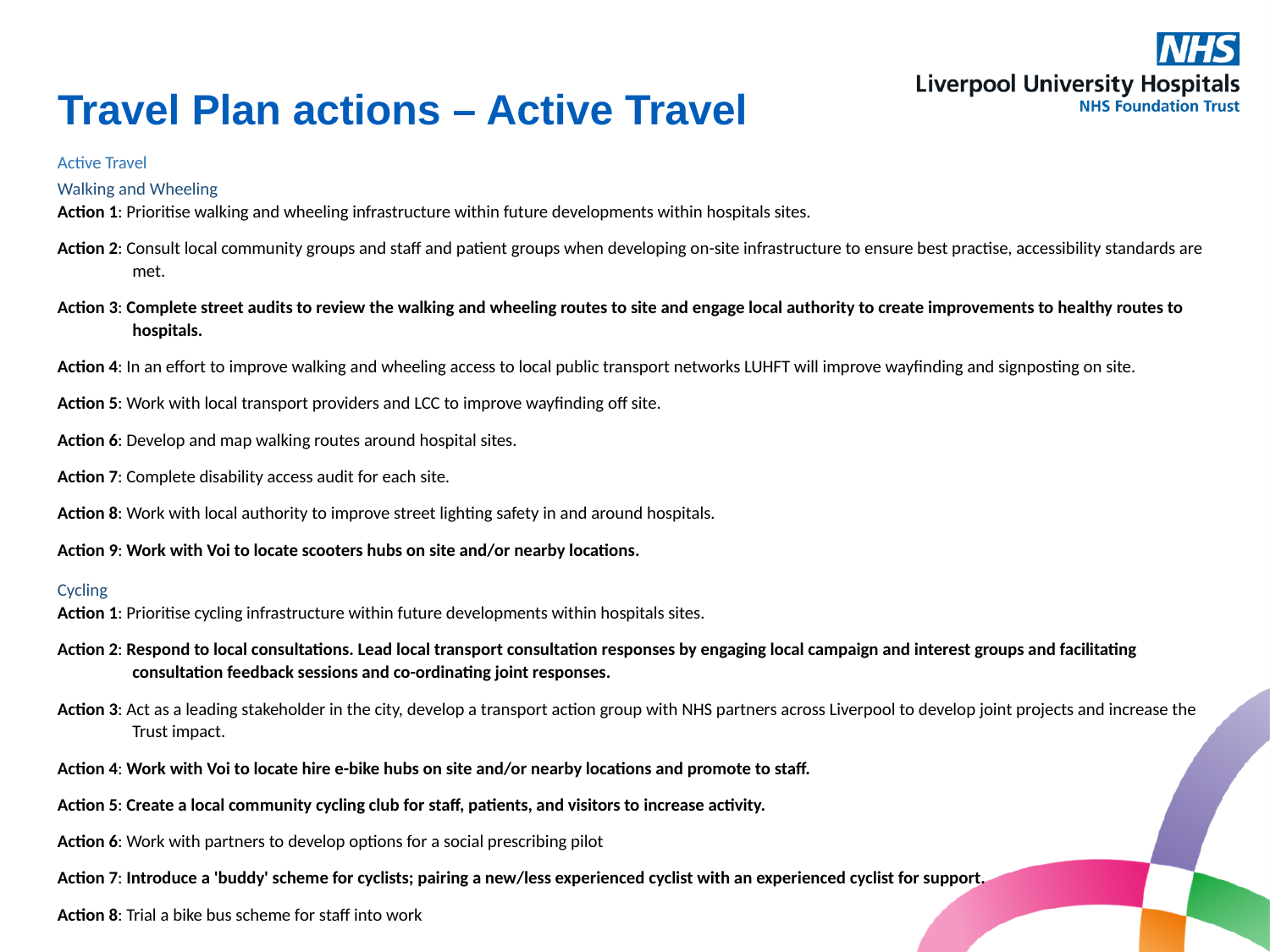

Travel Plan actions – Active Travel
Active Travel
Walking and Wheeling
Action 1: Prioritise walking and wheeling infrastructure within future developments within hospitals sites.
Action 2: Consult local community groups and staff and patient groups when developing on-site infrastructure to ensure best practise, accessibility standards are met.
Action 3: Complete street audits to review the walking and wheeling routes to site and engage local authority to create improvements to healthy routes to hospitals.
Action 4: In an effort to improve walking and wheeling access to local public transport networks LUHFT will improve wayfinding and signposting on site.
Action 5: Work with local transport providers and LCC to improve wayfinding off site.
Action 6: Develop and map walking routes around hospital sites.
Action 7: Complete disability access audit for each site.
Action 8: Work with local authority to improve street lighting safety in and around hospitals.
Action 9: Work with Voi to locate scooters hubs on site and/or nearby locations.
Cycling
Action 1: Prioritise cycling infrastructure within future developments within hospitals sites.
Action 2: Respond to local consultations. Lead local transport consultation responses by engaging local campaign and interest groups and facilitating consultation feedback sessions and co-ordinating joint responses.
Action 3: Act as a leading stakeholder in the city, develop a transport action group with NHS partners across Liverpool to develop joint projects and increase the Trust impact.
Action 4: Work with Voi to locate hire e-bike hubs on site and/or nearby locations and promote to staff.
Action 5: Create a local community cycling club for staff, patients, and visitors to increase activity.
Action 6: Work with partners to develop options for a social prescribing pilot
Action 7: Introduce a 'buddy' scheme for cyclists; pairing a new/less experienced cyclist with an experienced cyclist for support.
Action 8: Trial a bike bus scheme for staff into work